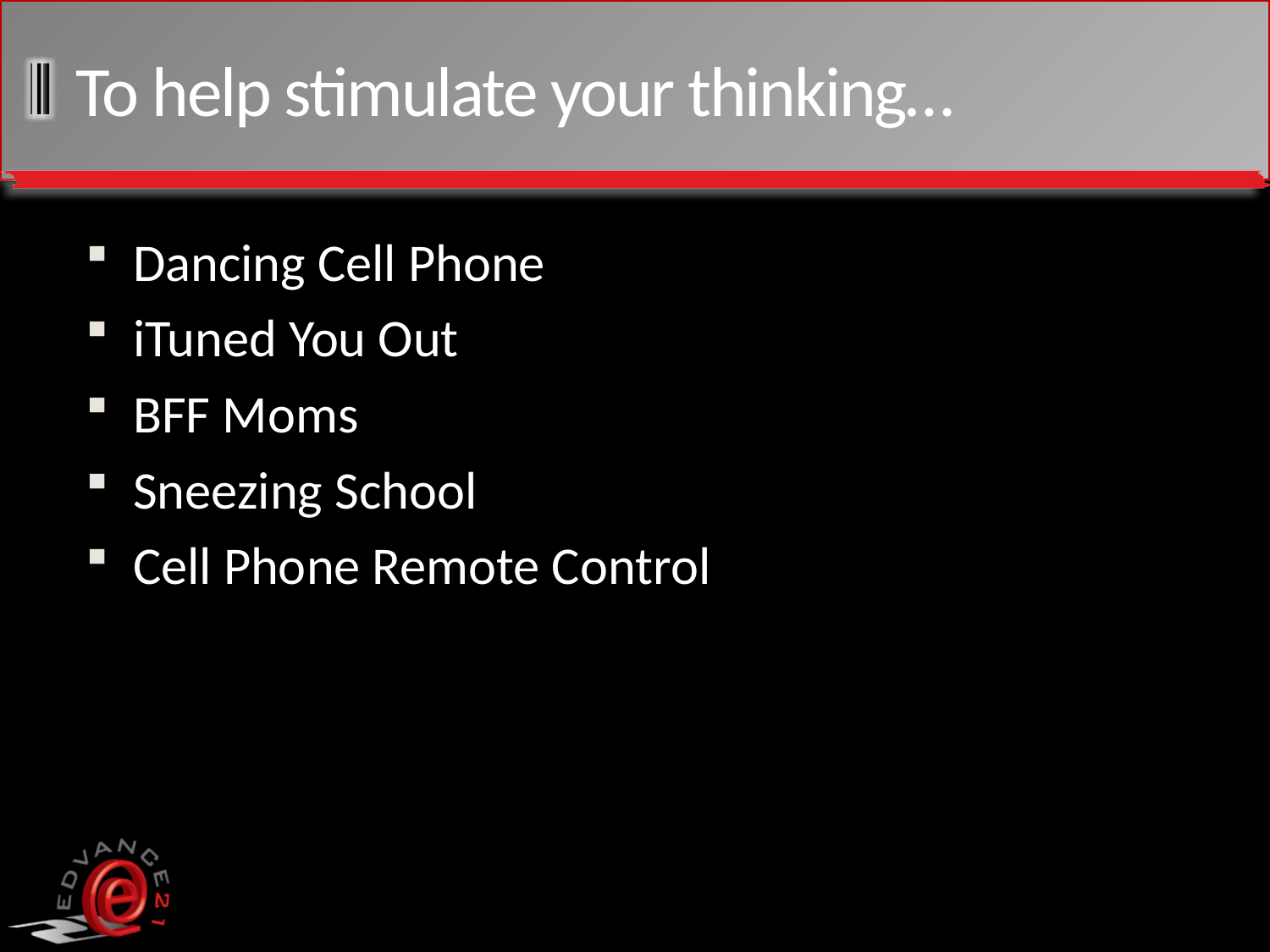

# To help stimulate your thinking…
Dancing Cell Phone
iTuned You Out
BFF Moms
Sneezing School
Cell Phone Remote Control